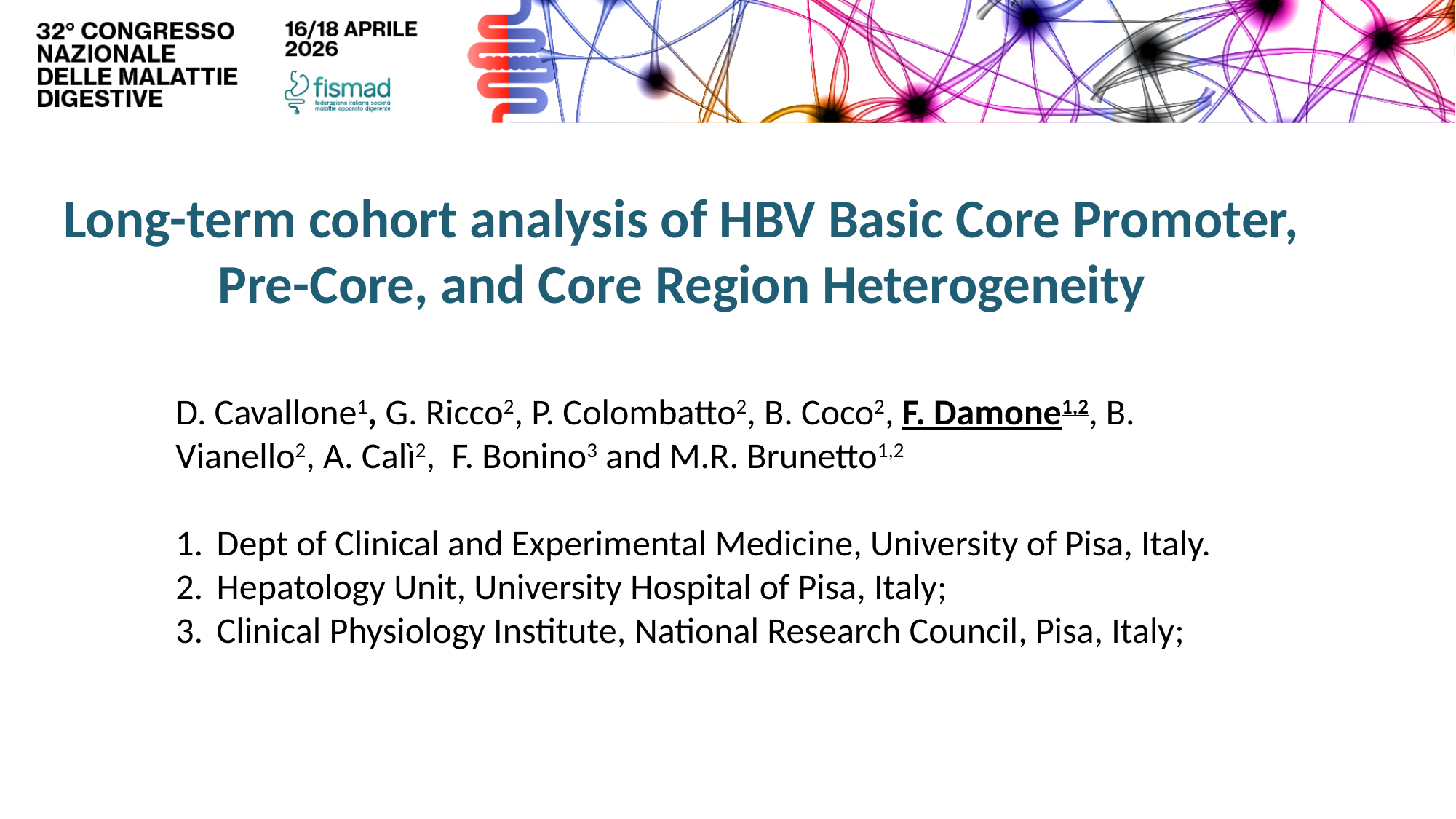

Long-term cohort analysis of HBV Basic Core Promoter, Pre-Core, and Core Region Heterogeneity
D. Cavallone1, G. Ricco2, P. Colombatto2, B. Coco2, F. Damone1,2, B. Vianello2, A. Calì2,  F. Bonino3 and M.R. Brunetto1,2

Dept of Clinical and Experimental Medicine, University of Pisa, Italy.
Hepatology Unit, University Hospital of Pisa, Italy;
Clinical Physiology Institute, National Research Council, Pisa, Italy;